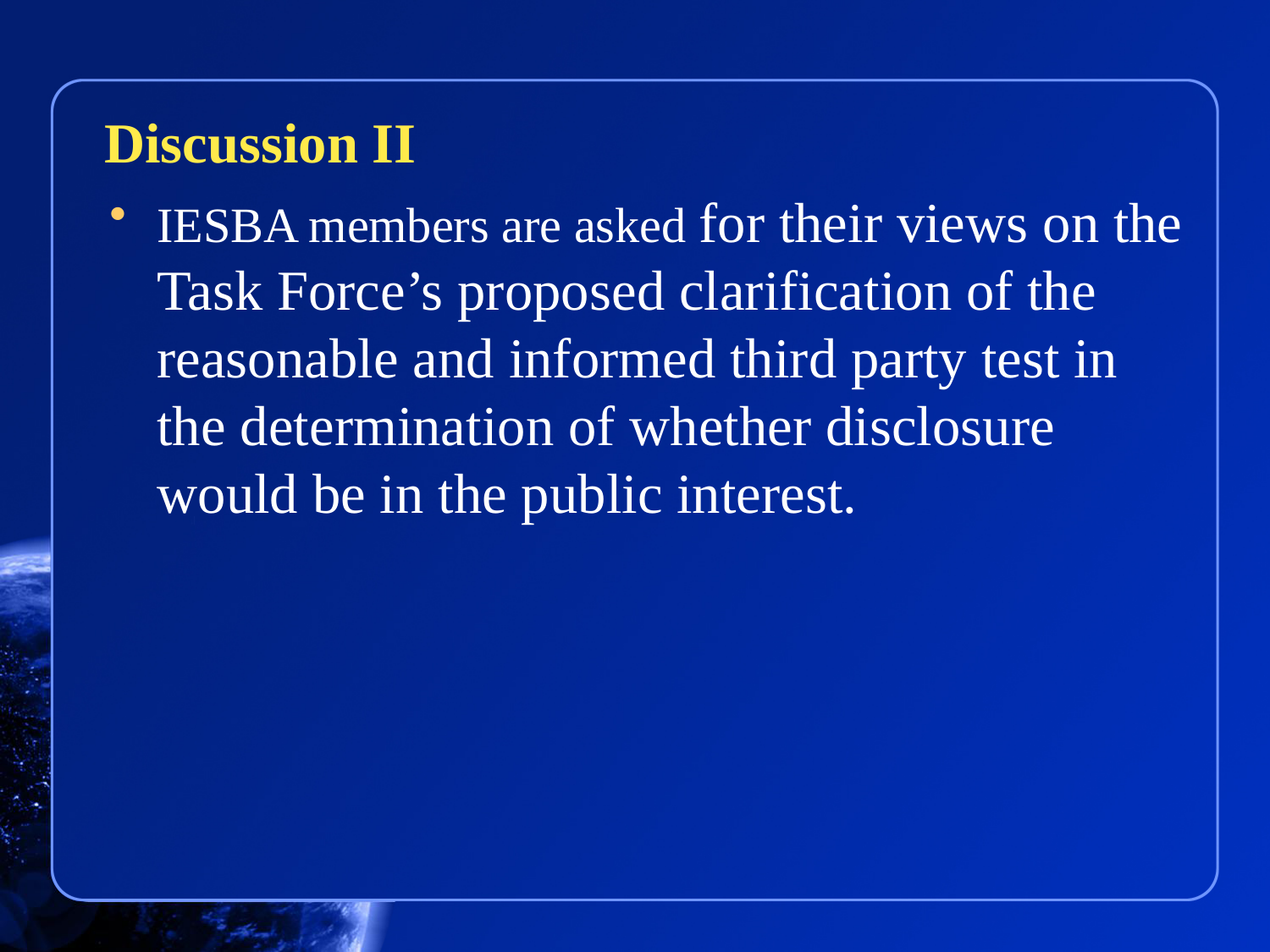

Discussion II
IESBA members are asked for their views on the Task Force’s proposed clarification of the reasonable and informed third party test in the determination of whether disclosure would be in the public interest.